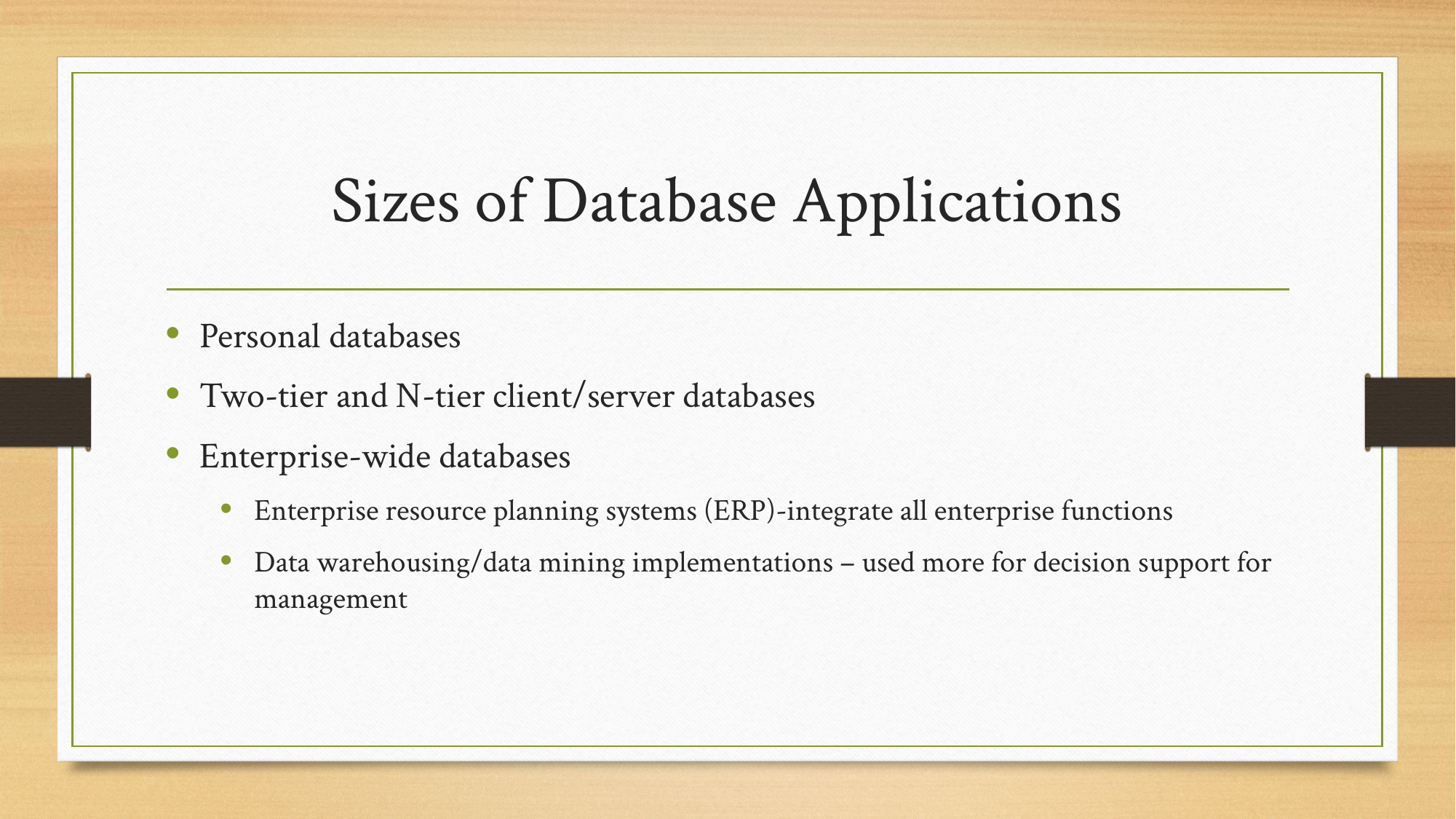

# Sizes of Database Applications
Personal databases
Two-tier and N-tier client/server databases
Enterprise-wide databases
Enterprise resource planning systems (ERP)-integrate all enterprise functions
Data warehousing/data mining implementations – used more for decision support for management